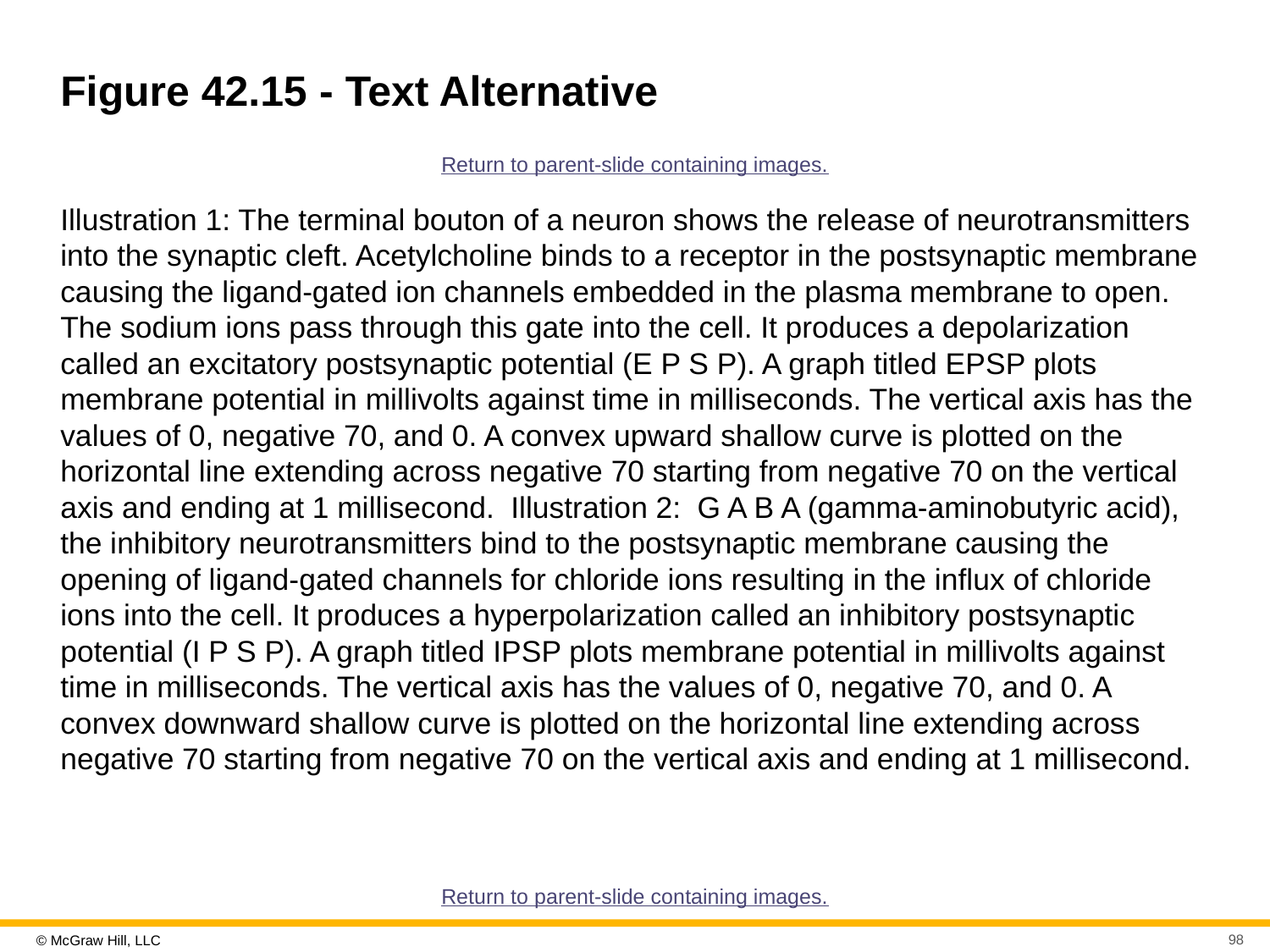

# Figure 42.15 - Text Alternative
Return to parent-slide containing images.
Illustration 1: The terminal bouton of a neuron shows the release of neurotransmitters into the synaptic cleft. Acetylcholine binds to a receptor in the postsynaptic membrane causing the ligand-gated ion channels embedded in the plasma membrane to open. The sodium ions pass through this gate into the cell. It produces a depolarization called an excitatory postsynaptic potential (E P S P). A graph titled EPSP plots membrane potential in millivolts against time in milliseconds. The vertical axis has the values of 0, negative 70, and 0. A convex upward shallow curve is plotted on the horizontal line extending across negative 70 starting from negative 70 on the vertical axis and ending at 1 millisecond.  Illustration 2:  G A B A (gamma-aminobutyric acid), the inhibitory neurotransmitters bind to the postsynaptic membrane causing the opening of ligand-gated channels for chloride ions resulting in the influx of chloride ions into the cell. It produces a hyperpolarization called an inhibitory postsynaptic potential (I P S P). A graph titled IPSP plots membrane potential in millivolts against time in milliseconds. The vertical axis has the values of 0, negative 70, and 0. A convex downward shallow curve is plotted on the horizontal line extending across negative 70 starting from negative 70 on the vertical axis and ending at 1 millisecond.
Return to parent-slide containing images.
98